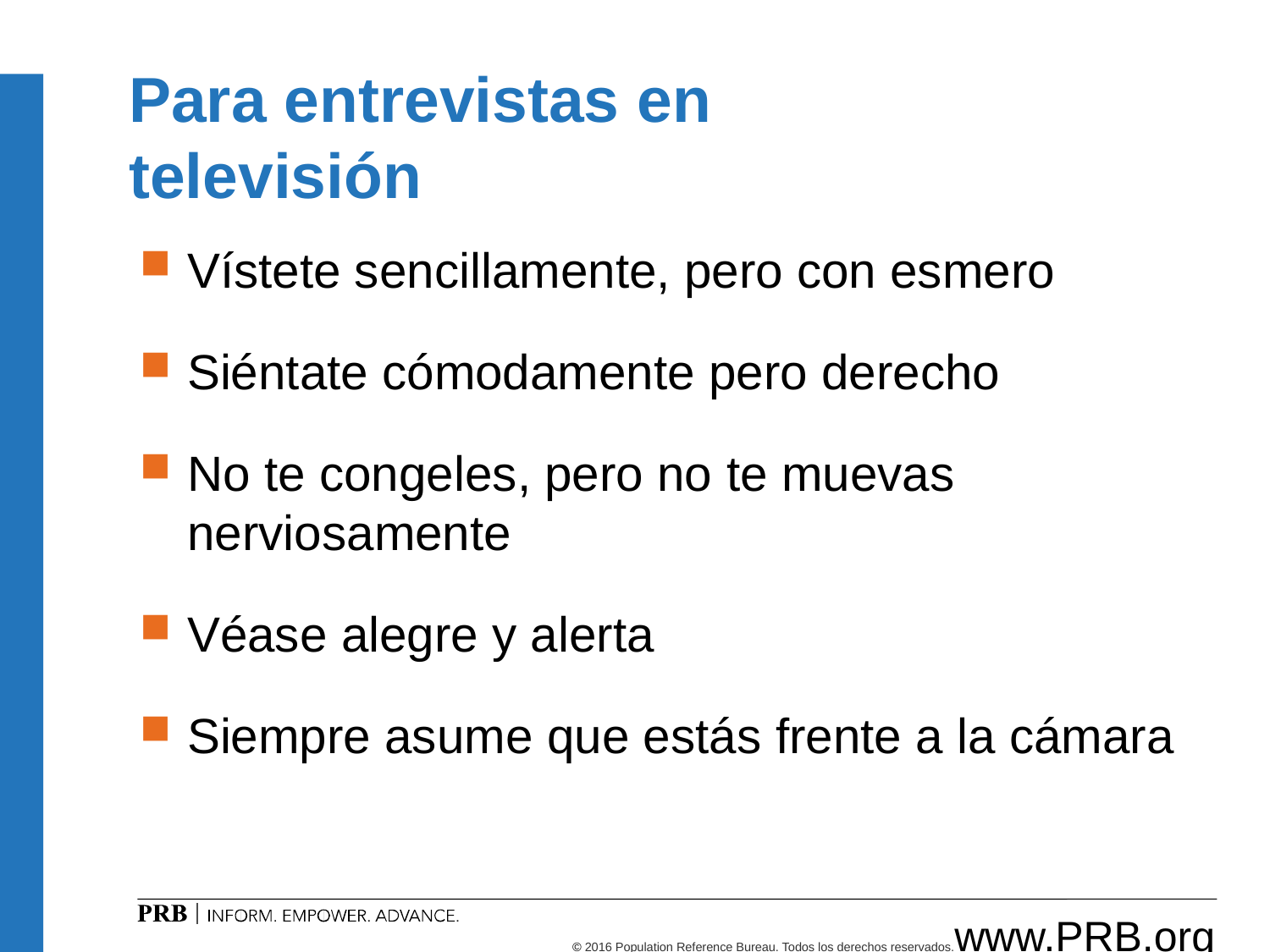

# Para entrevistas en televisión
Vístete sencillamente, pero con esmero
Siéntate cómodamente pero derecho
No te congeles, pero no te muevas nerviosamente
Véase alegre y alerta
Siempre asume que estás frente a la cámara